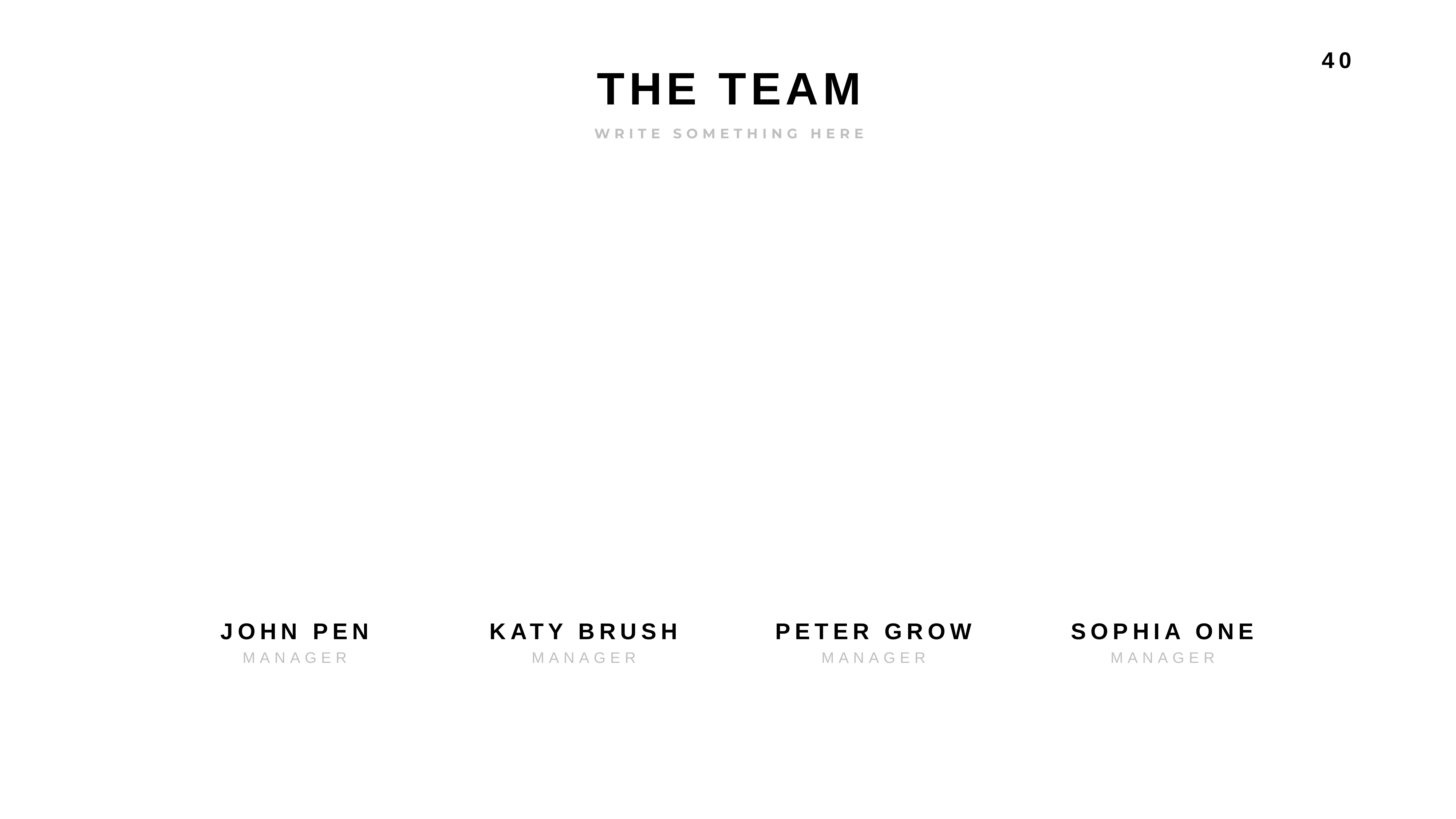

THE TEAM
WRITE SOMETHING HERE

JOHN PEN
KATY BRUSH
PETER GROW
SOPHIA ONE
MANAGER
MANAGER
MANAGER
MANAGER